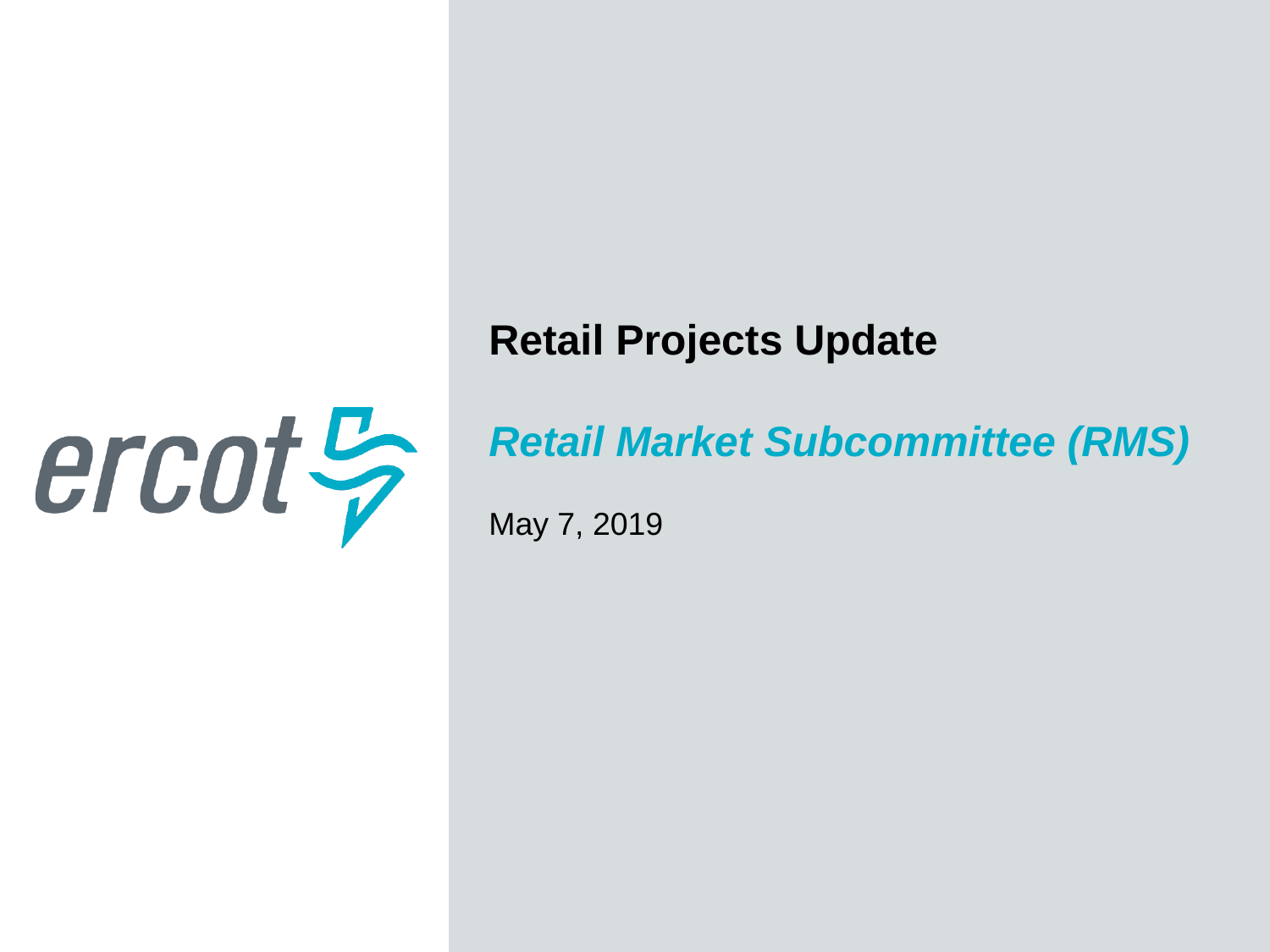

Retail Projects Update

Retail Market Subcommittee (RMS)

May 7, 2019